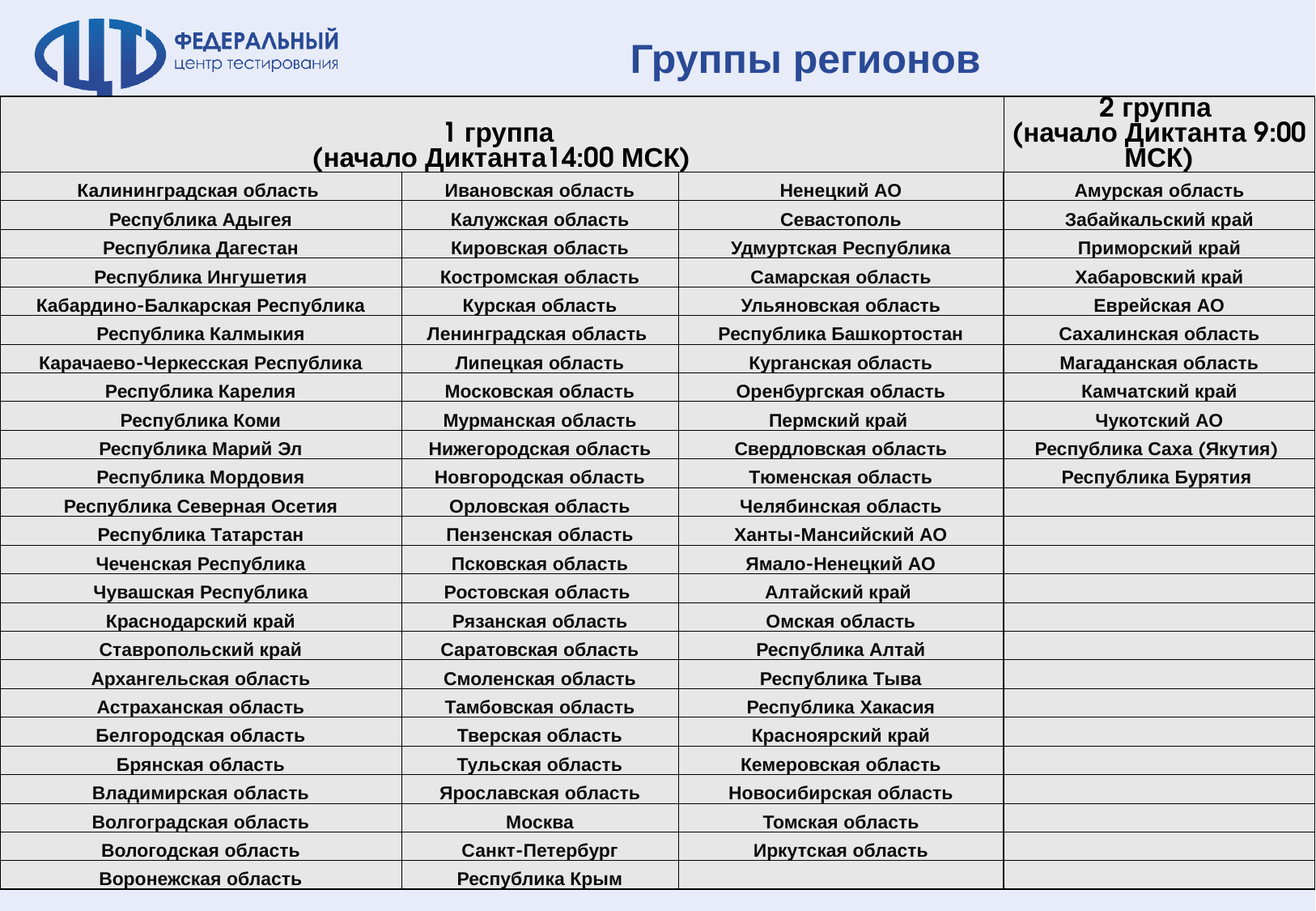

Группы регионов
| 1 группа (начало Диктанта14:00 МСК) |  |  | 2 группа (начало Диктанта 9:00 МСК) |
| --- | --- | --- | --- |
| Калининградская область | Ивановская область | Ненецкий АО | Амурская область |
| Республика Адыгея | Калужская область | Севастополь | Забайкальский край |
| Республика Дагестан | Кировская область | Удмуртская Республика | Приморский край |
| Республика Ингушетия | Костромская область | Самарская область | Хабаровский край |
| Кабардино-Балкарская Республика | Курская область | Ульяновская область | Еврейская АО |
| Республика Калмыкия | Ленинградская область | Республика Башкортостан | Сахалинская область |
| Карачаево-Черкесская Республика | Липецкая область | Курганская область | Магаданская область |
| Республика Карелия | Московская область | Оренбургская область | Камчатский край |
| Республика Коми | Мурманская область | Пермский край | Чукотский АО |
| Республика Марий Эл | Нижегородская область | Свердловская область | Республика Саха (Якутия) |
| Республика Мордовия | Новгородская область | Тюменская область | Республика Бурятия |
| Республика Северная Осетия | Орловская область | Челябинская область |  |
| Республика Татарстан | Пензенская область | Ханты-Мансийский АО |  |
| Чеченская Республика | Псковская область | Ямало-Ненецкий АО |  |
| Чувашская Республика | Ростовская область | Алтайский край |  |
| Краснодарский край | Рязанская область | Омская область |  |
| Ставропольский край | Саратовская область | Республика Алтай |  |
| Архангельская область | Смоленская область | Республика Тыва |  |
| Астраханская область | Тамбовская область | Республика Хакасия |  |
| Белгородская область | Тверская область | Красноярский край |  |
| Брянская область | Тульская область | Кемеровская область |  |
| Владимирская область | Ярославская область | Новосибирская область |  |
| Волгоградская область | Москва | Томская область |  |
| Вологодская область | Санкт-Петербург | Иркутская область |  |
| Воронежская область | Республика Крым |  |  |